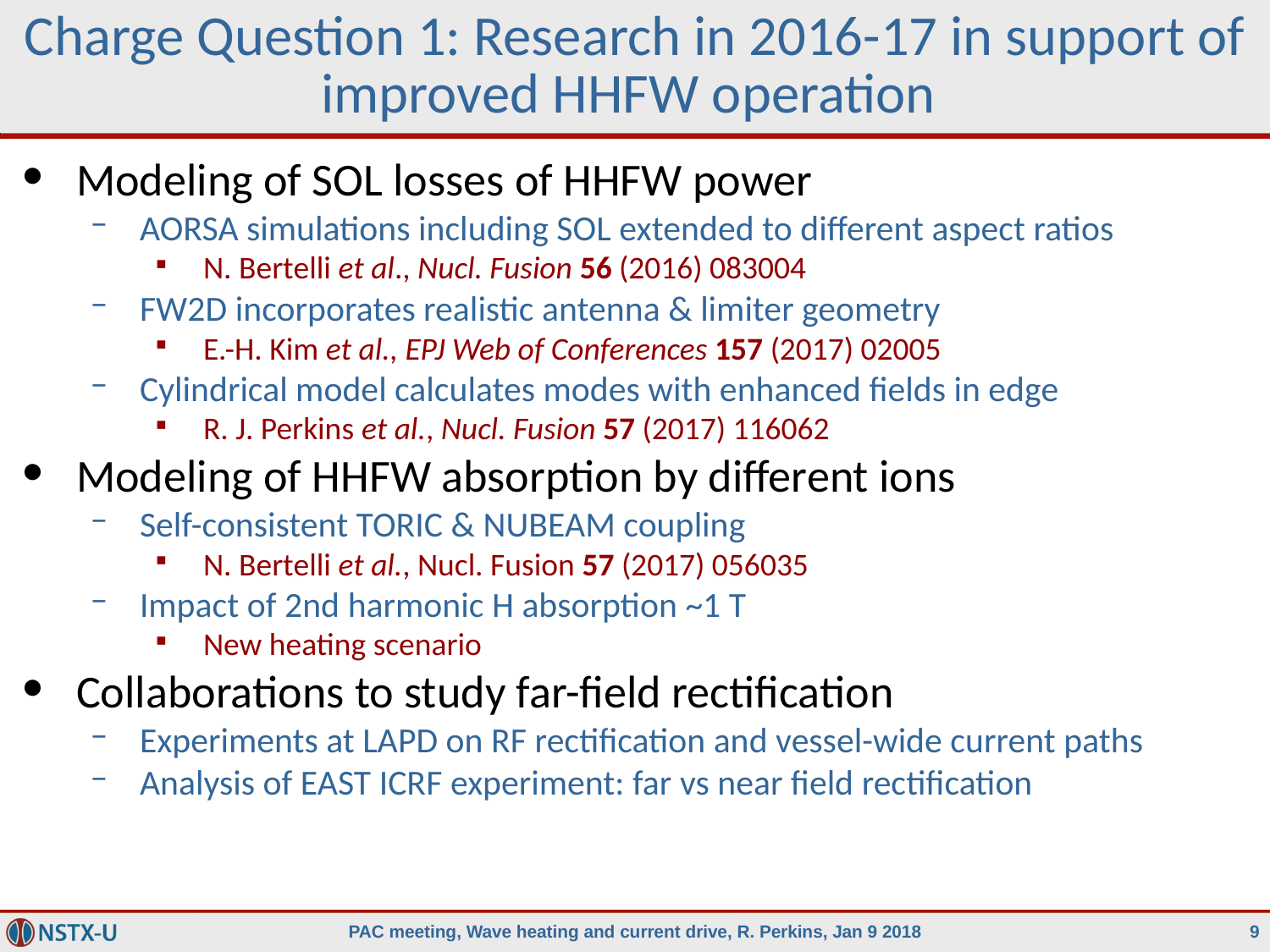

# Charge Question 1: Research in 2016-17 in support of improved HHFW operation
Modeling of SOL losses of HHFW power
AORSA simulations including SOL extended to different aspect ratios
N. Bertelli et al., Nucl. Fusion 56 (2016) 083004
FW2D incorporates realistic antenna & limiter geometry
E.-H. Kim et al., EPJ Web of Conferences 157 (2017) 02005
Cylindrical model calculates modes with enhanced fields in edge
R. J. Perkins et al., Nucl. Fusion 57 (2017) 116062
Modeling of HHFW absorption by different ions
Self-consistent TORIC & NUBEAM coupling
N. Bertelli et al., Nucl. Fusion 57 (2017) 056035
Impact of 2nd harmonic H absorption ~1 T
New heating scenario
Collaborations to study far-field rectification
Experiments at LAPD on RF rectification and vessel-wide current paths
Analysis of EAST ICRF experiment: far vs near field rectification